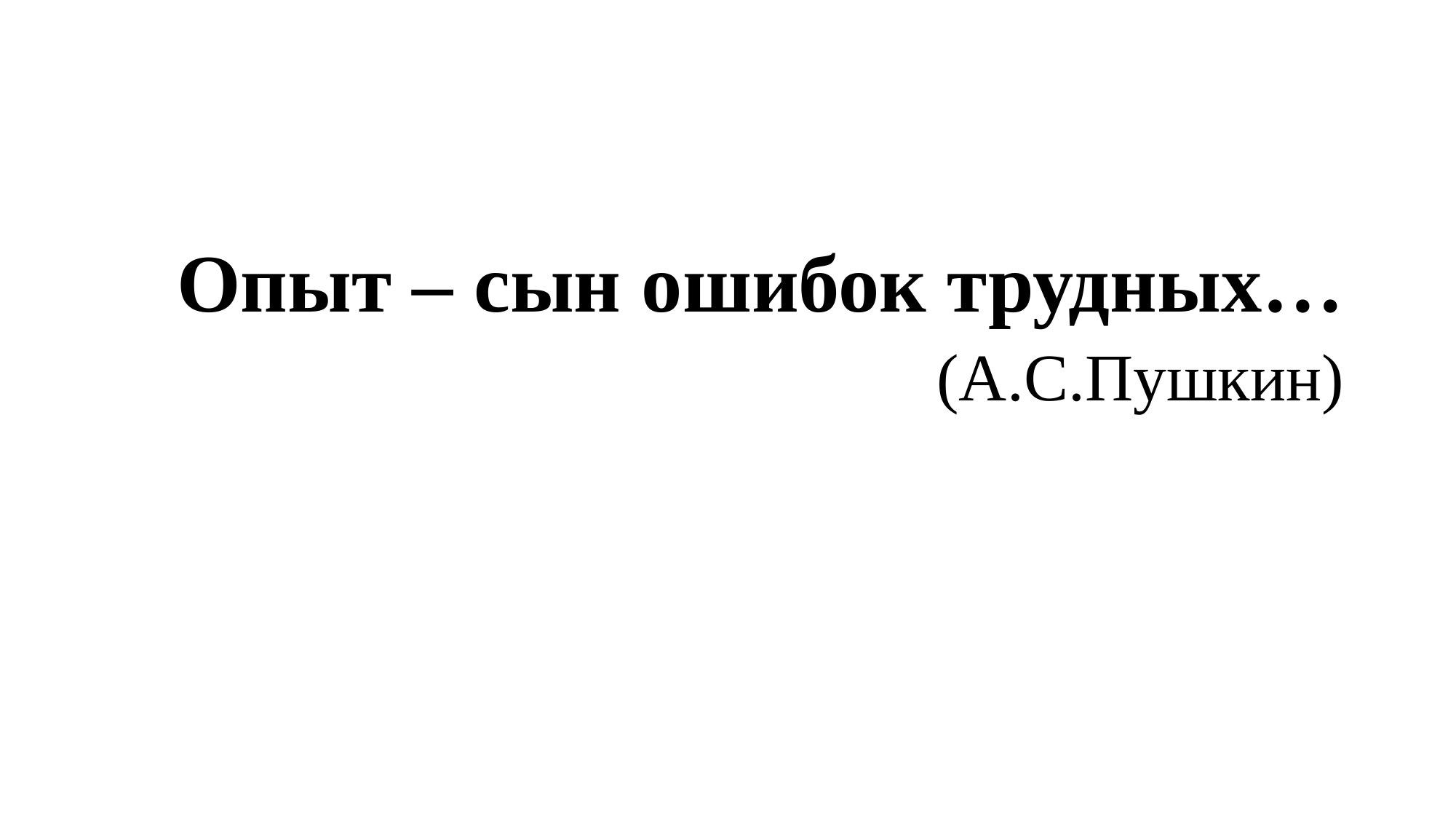

#
Опыт – сын ошибок трудных… (А.С.Пушкин)